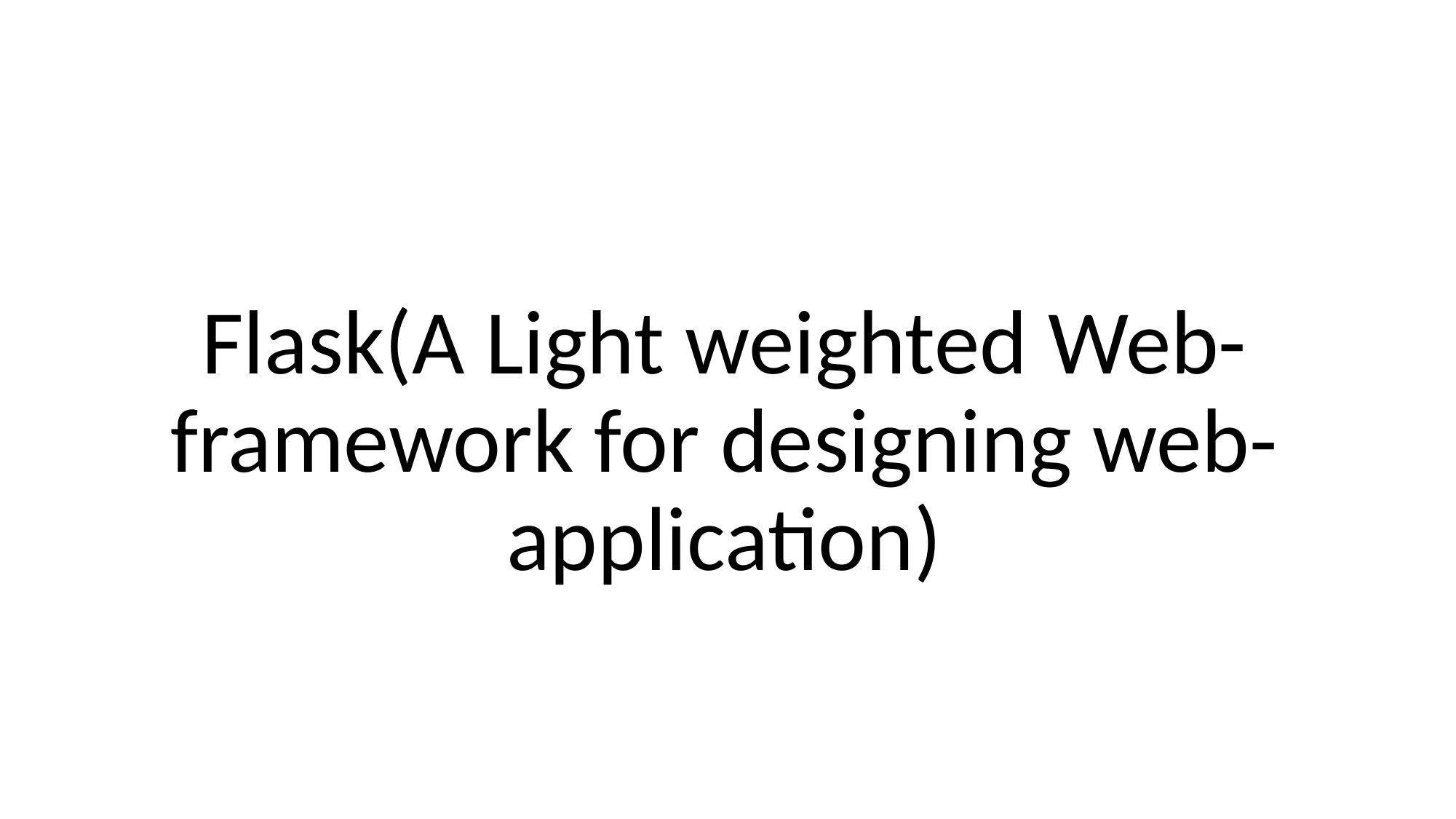

# Flask(A Light weighted Web-framework for designing web-application)